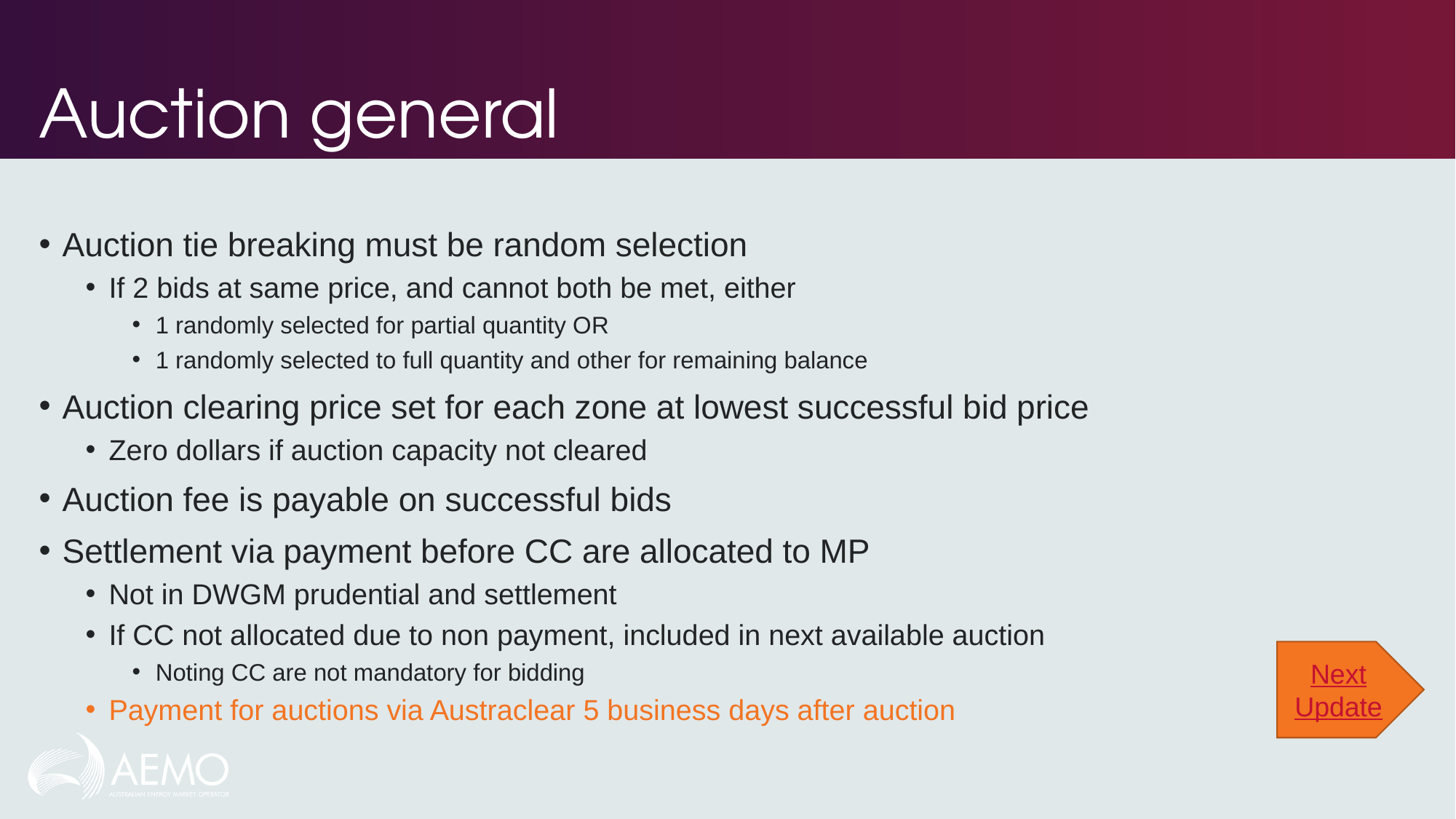

# Auction general
Auction tie breaking must be random selection
If 2 bids at same price, and cannot both be met, either
1 randomly selected for partial quantity OR
1 randomly selected to full quantity and other for remaining balance
Auction clearing price set for each zone at lowest successful bid price
Zero dollars if auction capacity not cleared
Auction fee is payable on successful bids
Settlement via payment before CC are allocated to MP
Not in DWGM prudential and settlement
If CC not allocated due to non payment, included in next available auction
Noting CC are not mandatory for bidding
Payment for auctions via Austraclear 5 business days after auction
Next
Update